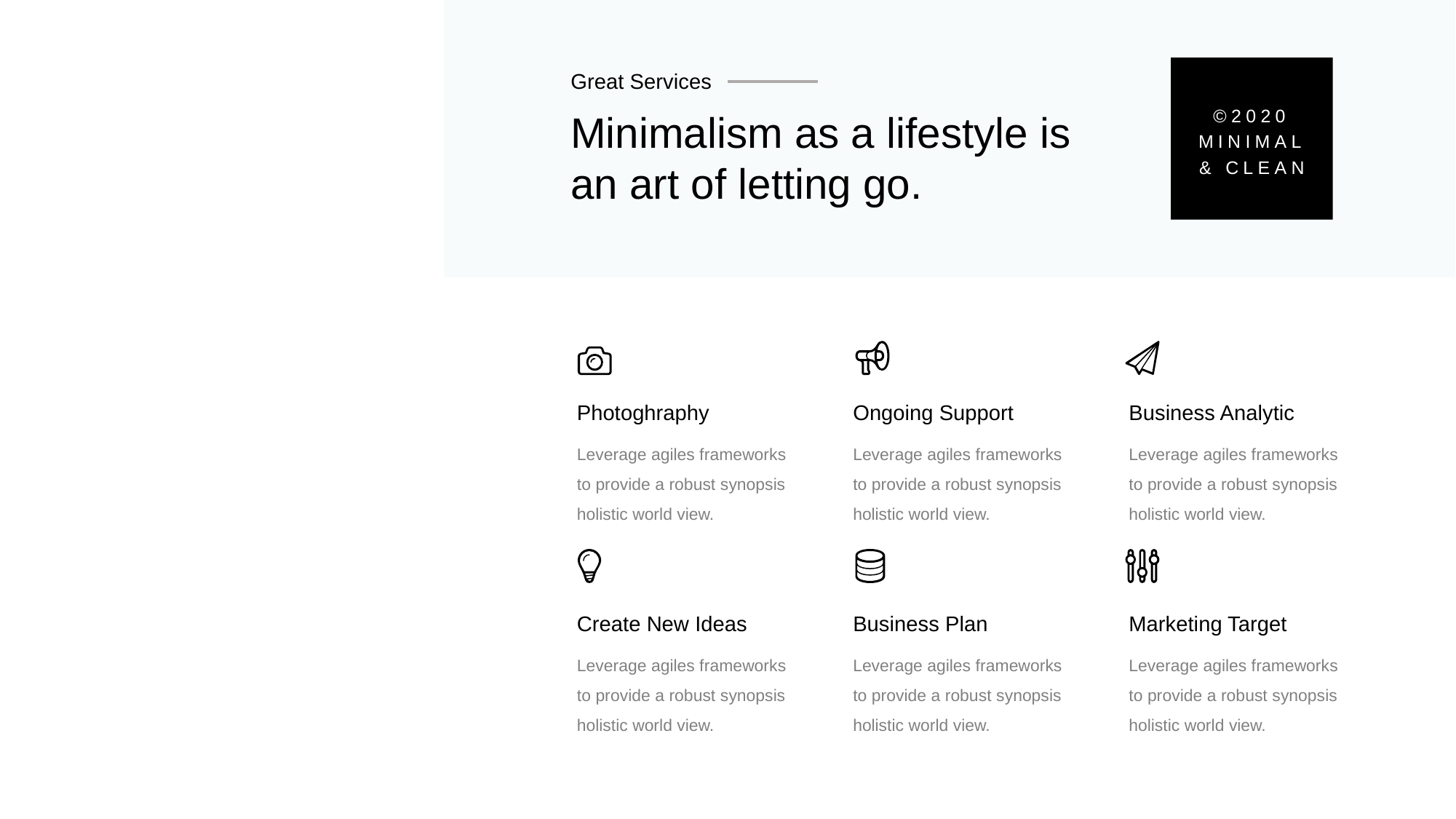

©2020 MINIMAL & CLEAN
Great Services
Minimalism as a lifestyle is an art of letting go.

Photoghraphy
Ongoing Support
Business Analytic
Leverage agiles frameworks to provide a robust synopsis holistic world view.
Leverage agiles frameworks to provide a robust synopsis holistic world view.
Leverage agiles frameworks to provide a robust synopsis holistic world view.

Create New Ideas
Business Plan
Marketing Target
Leverage agiles frameworks to provide a robust synopsis holistic world view.
Leverage agiles frameworks to provide a robust synopsis holistic world view.
Leverage agiles frameworks to provide a robust synopsis holistic world view.